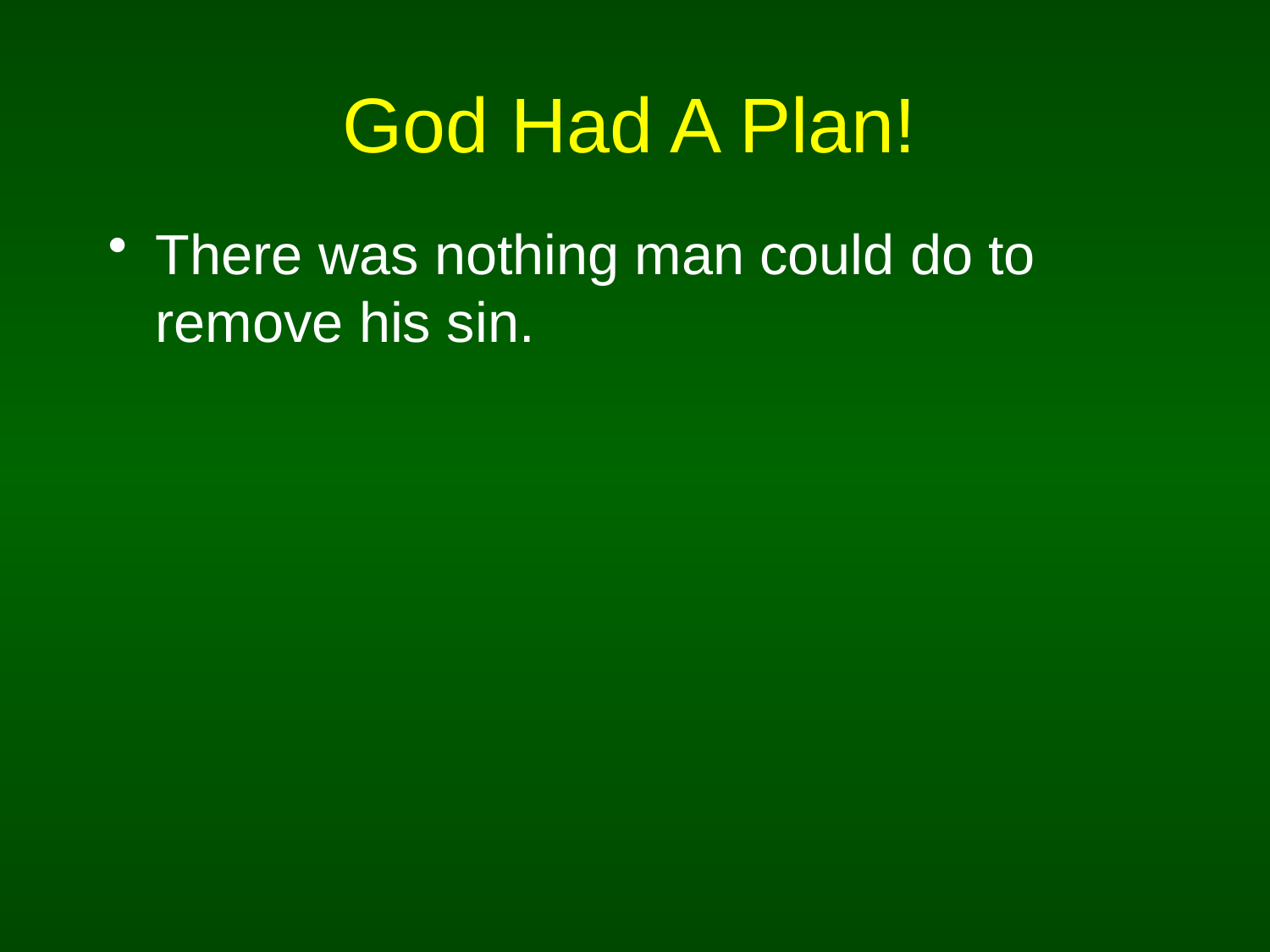

# God Had A Plan!
There was nothing man could do to remove his sin.